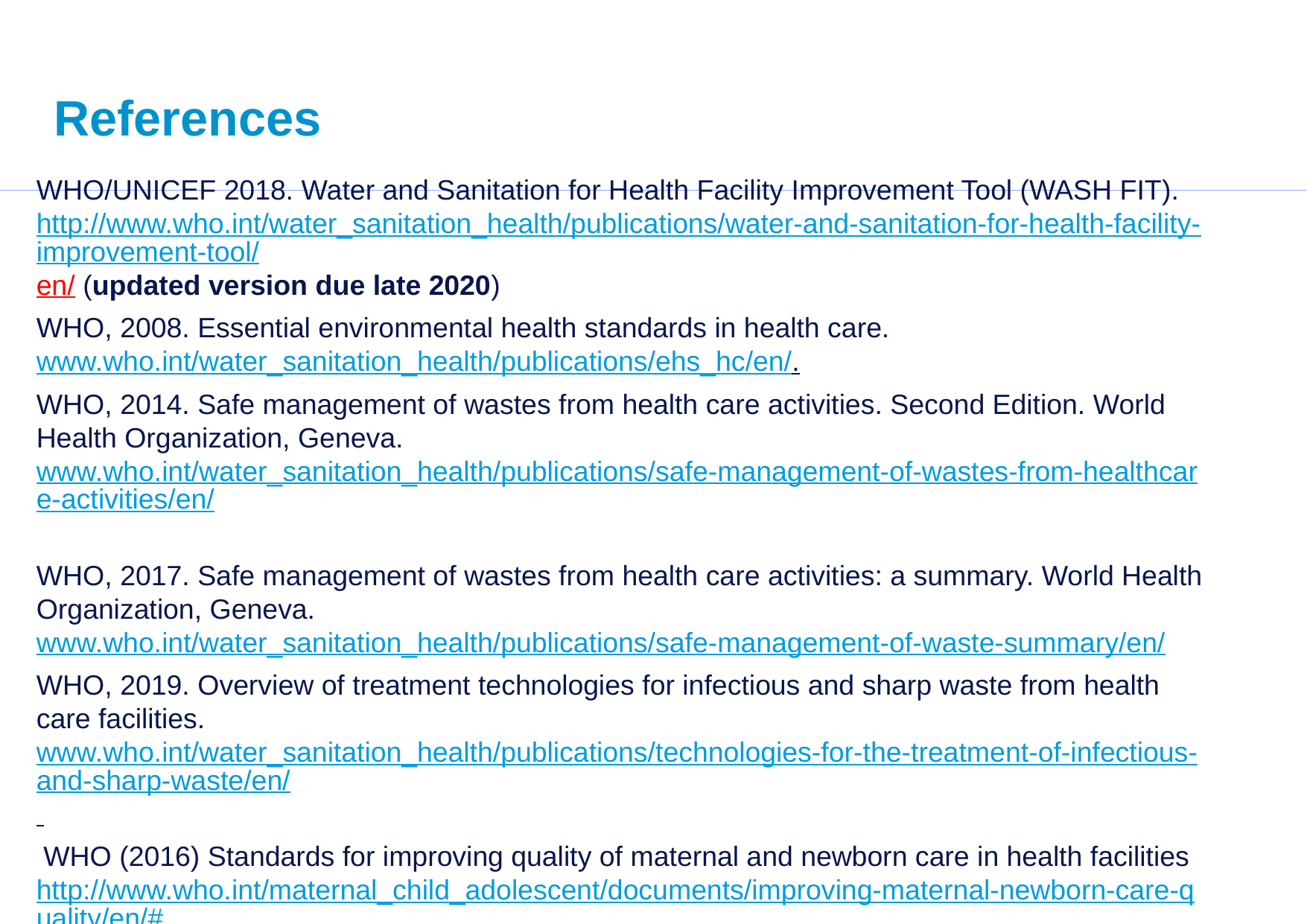

# References
WHO/UNICEF 2018. Water and Sanitation for Health Facility Improvement Tool (WASH FIT). http://www.who.int/water_sanitation_health/publications/water-and-sanitation-for-health-facility-improvement-tool/en/ (updated version due late 2020)
WHO, 2008. Essential environmental health standards in health care. www.who.int/water_sanitation_health/publications/ehs_hc/en/.
WHO, 2014. Safe management of wastes from health care activities. Second Edition. World Health Organization, Geneva. www.who.int/water_sanitation_health/publications/safe-management-of-wastes-from-healthcare-activities/en/
WHO, 2017. Safe management of wastes from health care activities: a summary. World Health Organization, Geneva. www.who.int/water_sanitation_health/publications/safe-management-of-waste-summary/en/
WHO, 2019. Overview of treatment technologies for infectious and sharp waste from health care facilities. www.who.int/water_sanitation_health/publications/technologies-for-the-treatment-of-infectious-and-sharp-waste/en/
 WHO (2016) Standards for improving quality of maternal and newborn care in health facilities http://www.who.int/maternal_child_adolescent/documents/improving-maternal-newborn-care-quality/en/#
WHO (2016) Global guidelines on the prevention of surgical site infection http://www.who.int/gpsc/ssi-guidelines/en/
WHO Clean Care is Safer Care http://www.who.int/gpsc/5may/en/